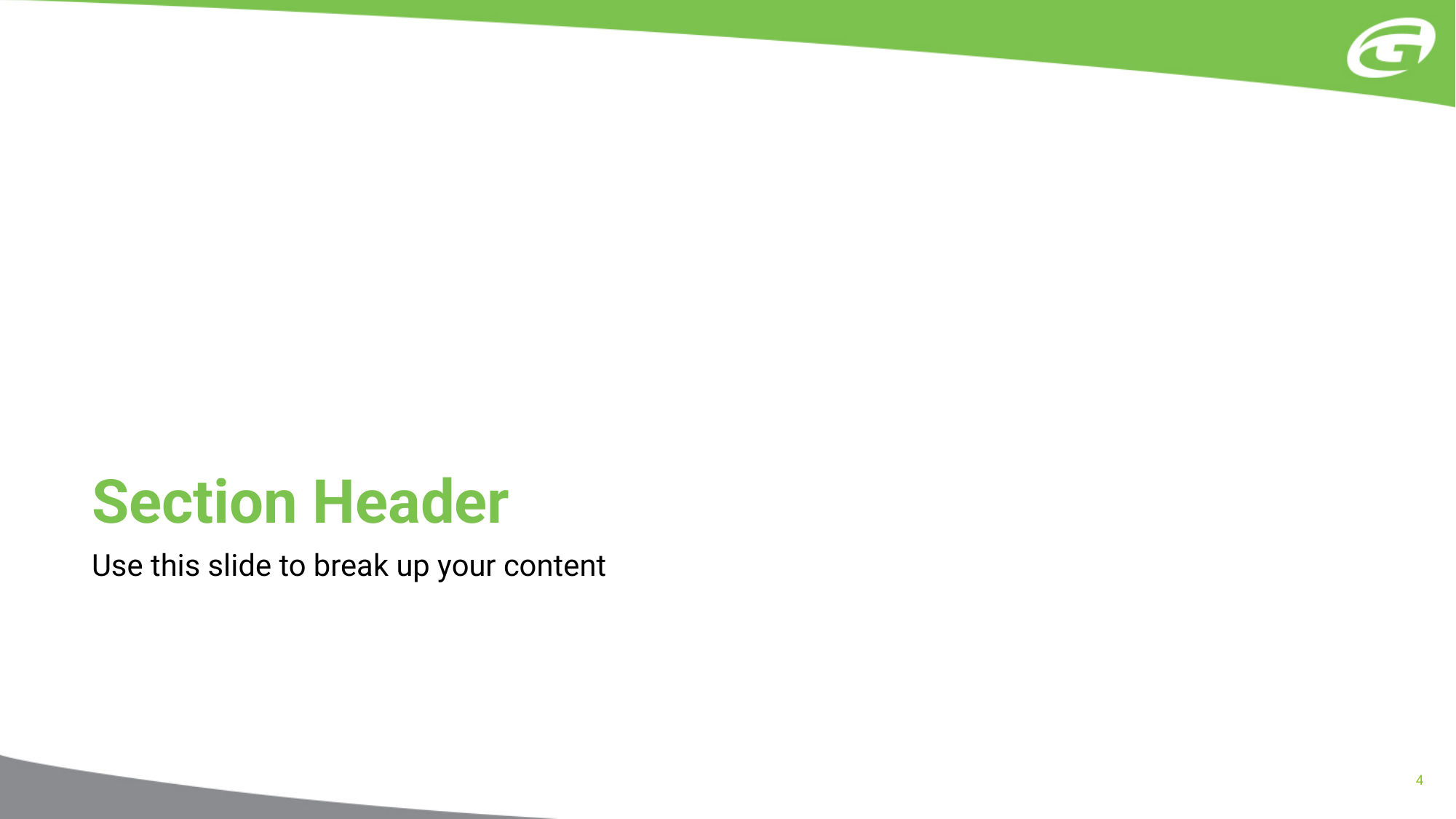

# Section Header
Use this slide to break up your content
4